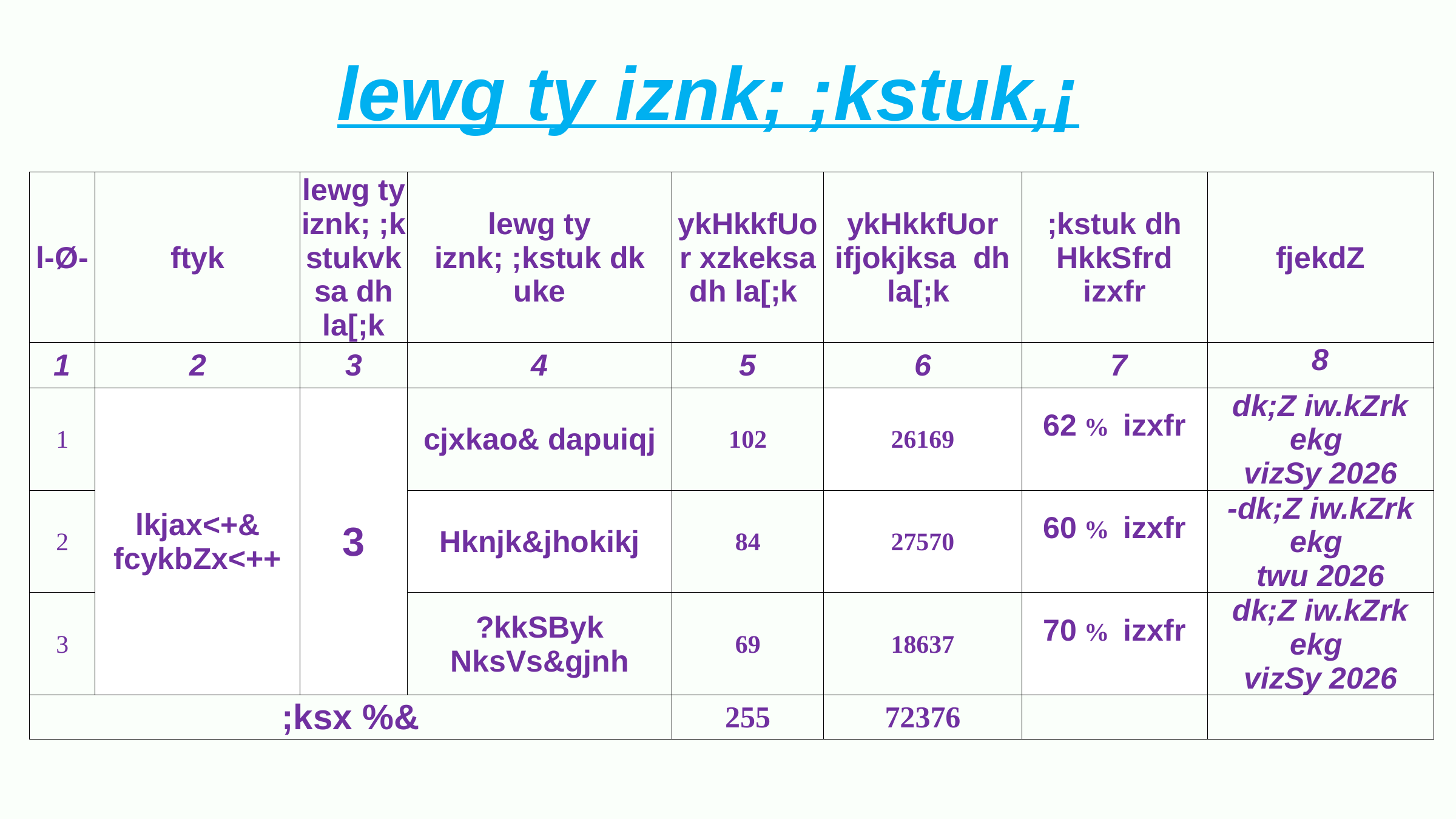

lewg ty iznk; ;kstuk,¡
| l-Ø- | ftyk | lewg ty iznk; ;kstukvksa dh la[;k | lewg ty iznk; ;kstuk dk uke | ykHkkfUor xzkeksa dh la[;k | ykHkkfUor ifjokjksa dh la[;k | ;kstuk dh HkkSfrd izxfr | fjekdZ |
| --- | --- | --- | --- | --- | --- | --- | --- |
| 1 | 2 | 3 | 4 | 5 | 6 | 7 | 8 |
| 1 | lkjax<+& fcykbZx<++ | 3 | cjxkao& dapuiqj | 102 | 26169 | 62 % izxfr | dk;Z iw.kZrk ekg vizSy 2026 |
| 2 |  |  | Hknjk&jhokikj | 84 | 27570 | 60 % izxfr | -dk;Z iw.kZrk ekg twu 2026 |
| 3 |  |  | ?kkSByk NksVs&gjnh | 69 | 18637 | 70 % izxfr | dk;Z iw.kZrk ekg vizSy 2026 |
| ;ksx %& |  |  |  | 255 | 72376 |  |  |